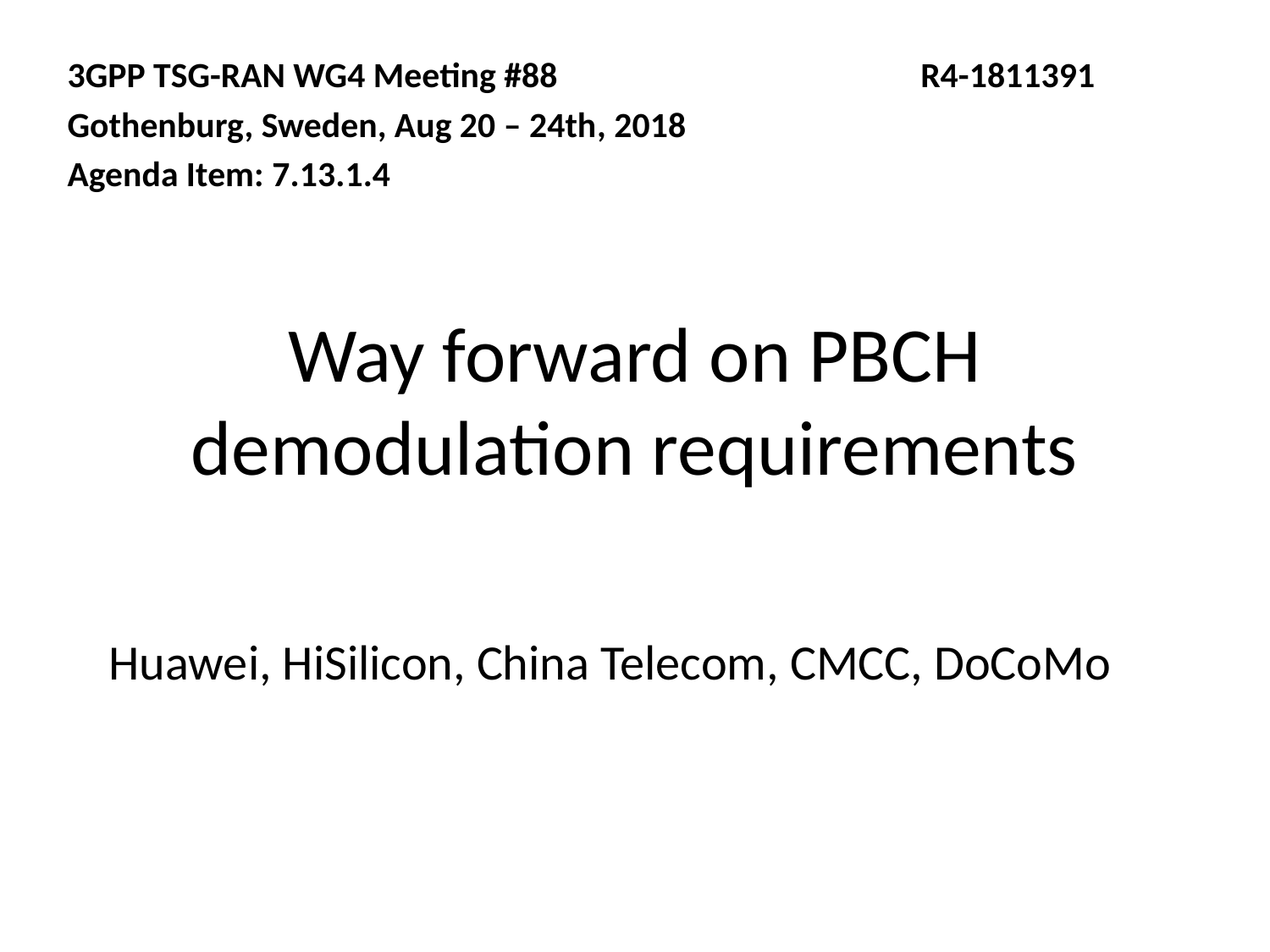

3GPP TSG-RAN WG4 Meeting #88	                                           R4-1811391
Gothenburg, Sweden, Aug 20 – 24th, 2018
Agenda Item: 7.13.1.4
# Way forward on PBCH demodulation requirements
Huawei, HiSilicon, China Telecom, CMCC, DoCoMo